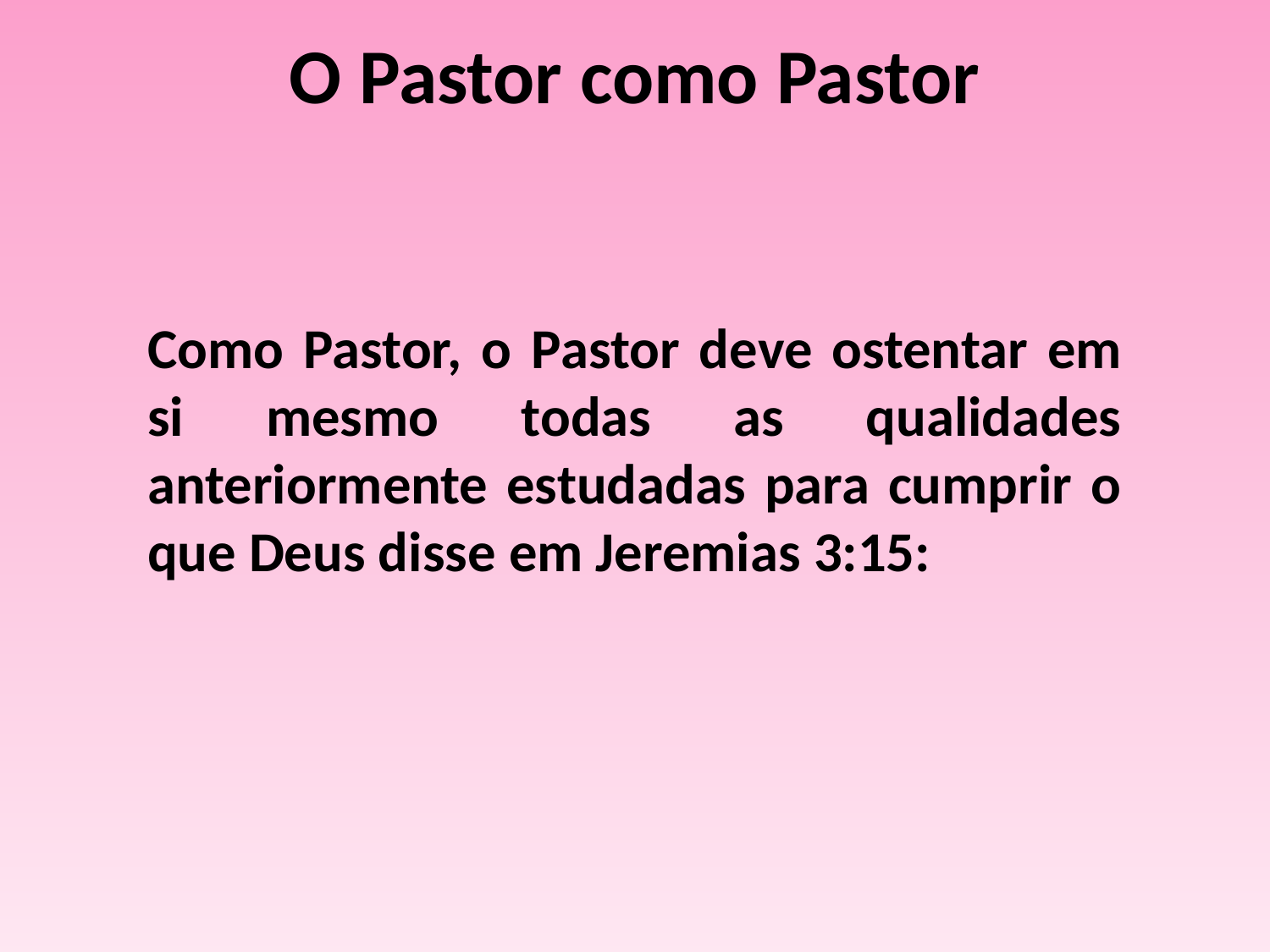

# O Pastor como Pastor
Como Pastor, o Pastor deve ostentar em si mesmo todas as qualidades anteriormente estudadas para cumprir o que Deus disse em Jeremias 3:15: